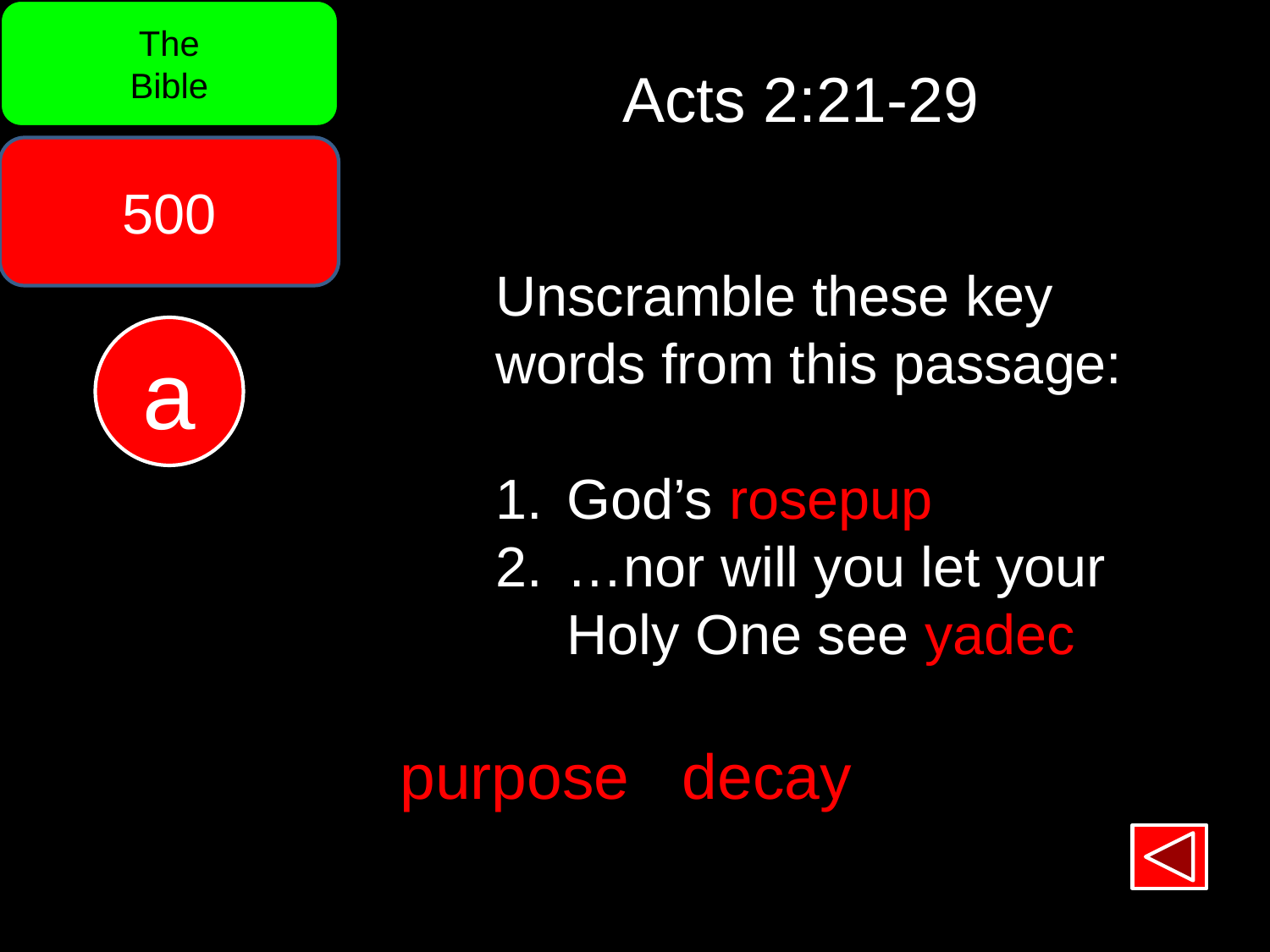

The
Bible
Acts 2:21-29
500
Unscramble these key
words from this passage:

God’s rosepup
…nor will you let your
Holy One see yadec
a
purpose   decay